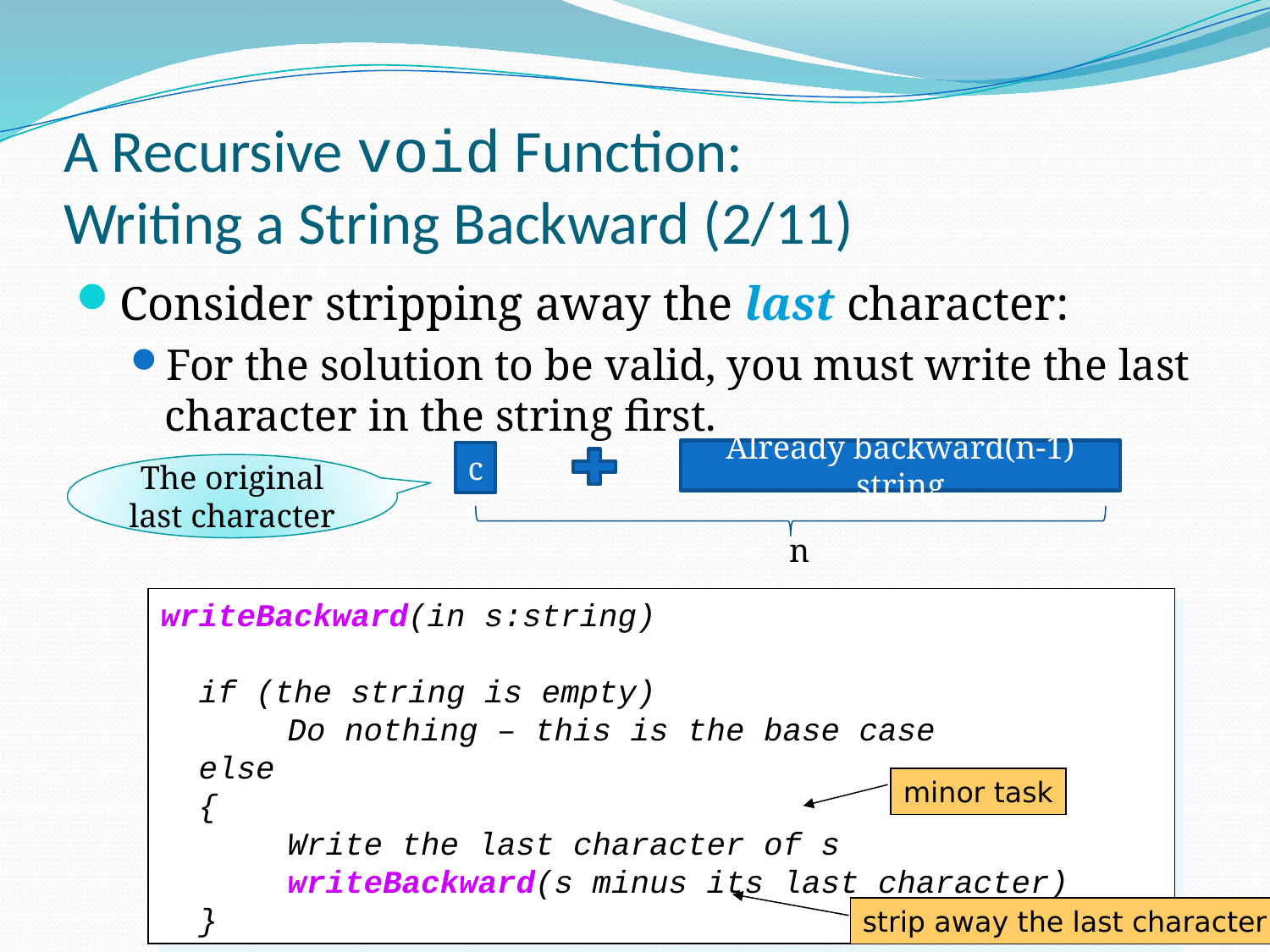

# A Recursive void Function: Writing a String Backward (2/11)

Consider stripping away the last character:
For the solution to be valid, you must write the last character in the string first.

Already backward(n-1) string
c

The original last character
n
writeBackward(in s:string)

  if (the string is empty)
	Do nothing – this is the base case
  else
  {
	Write the last character of s
	writeBackward(s minus its last character)
  }
minor task

10

strip away the last character